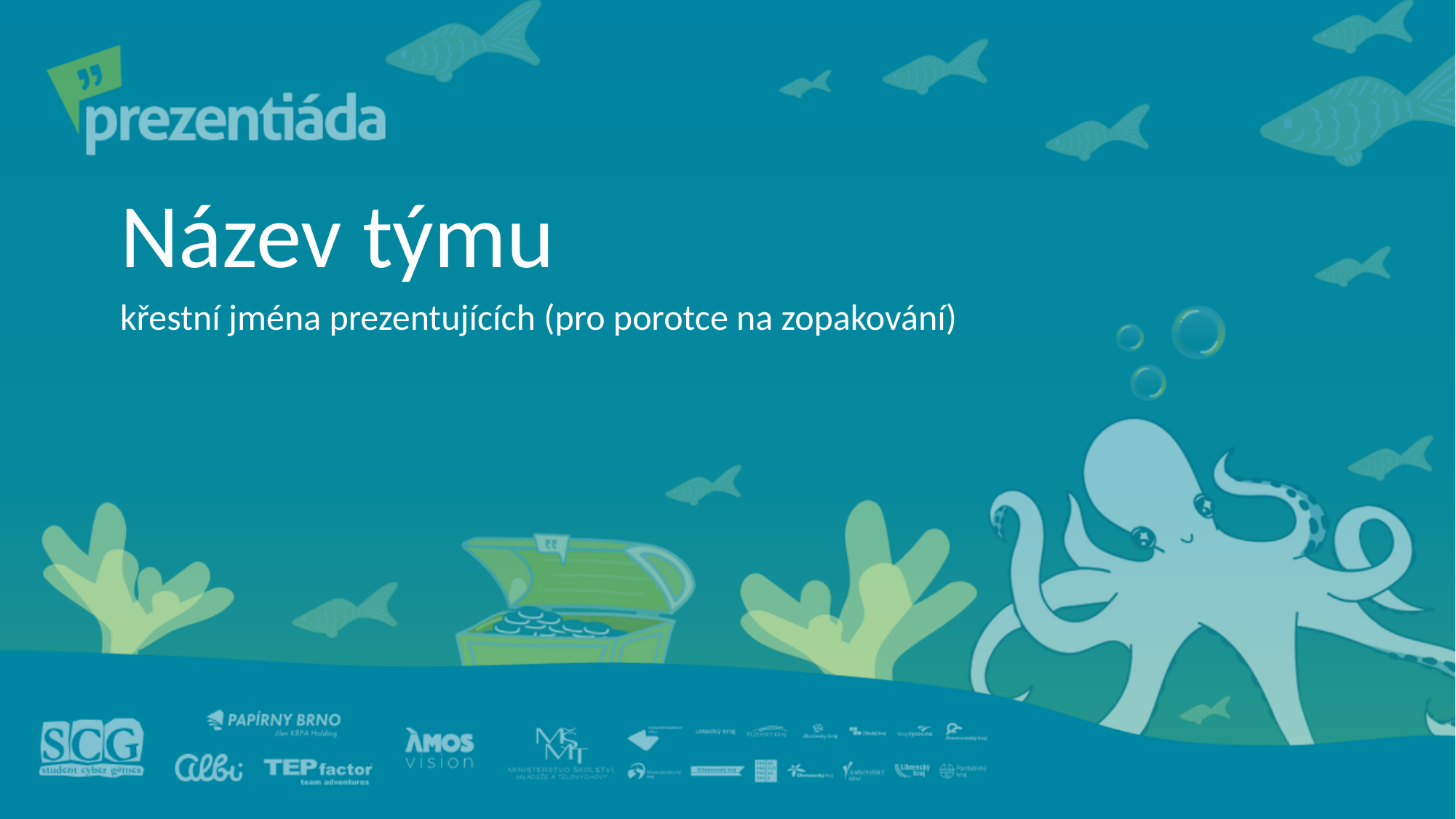

# Název týmu
křestní jména prezentujících (pro porotce na zopakování)